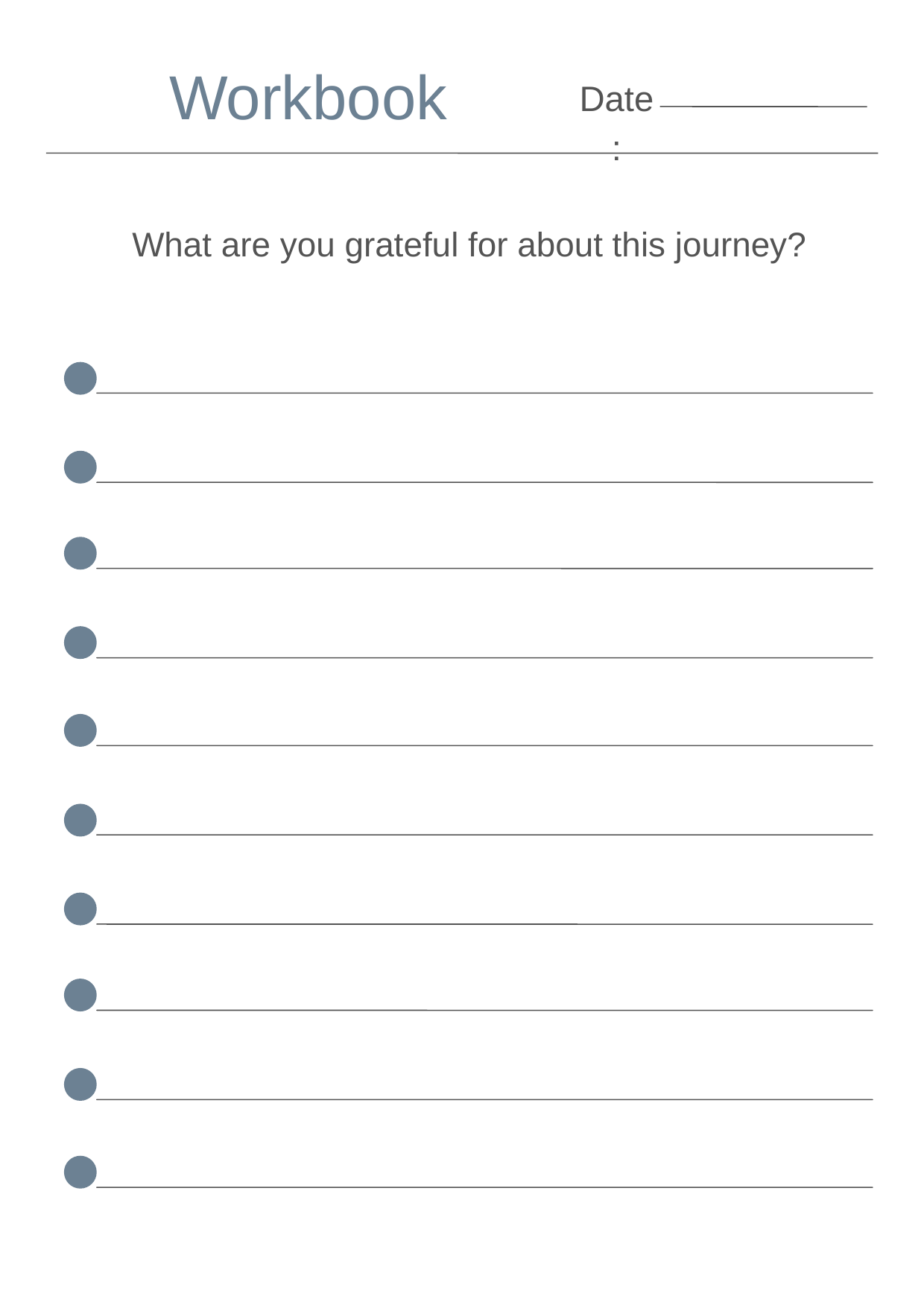

Workbook
Date:

What are you grateful for about this journey?